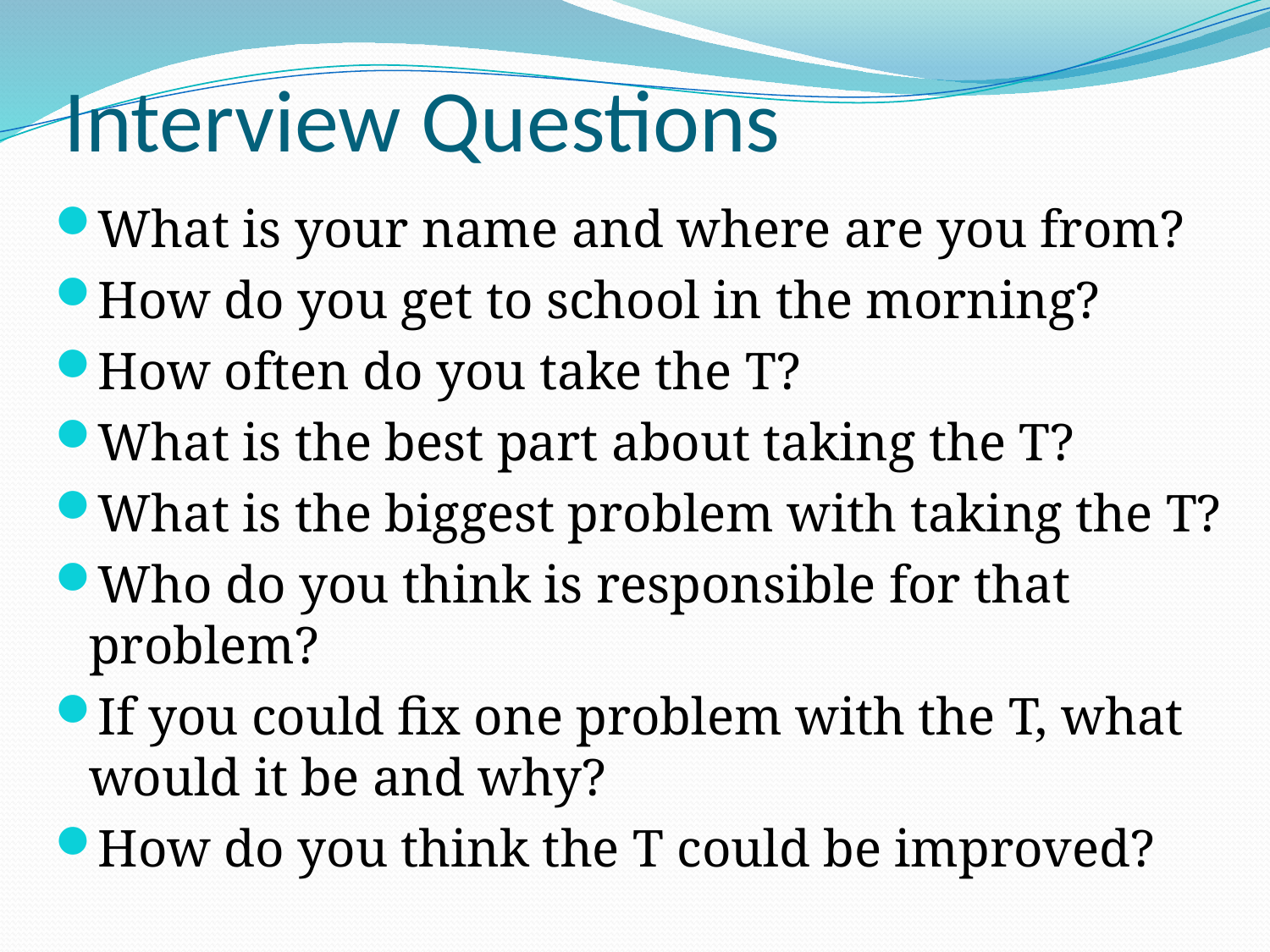

# Interview Questions
What is your name and where are you from?
How do you get to school in the morning?
How often do you take the T?
What is the best part about taking the T?
What is the biggest problem with taking the T?
Who do you think is responsible for that problem?
If you could fix one problem with the T, what would it be and why?
How do you think the T could be improved?